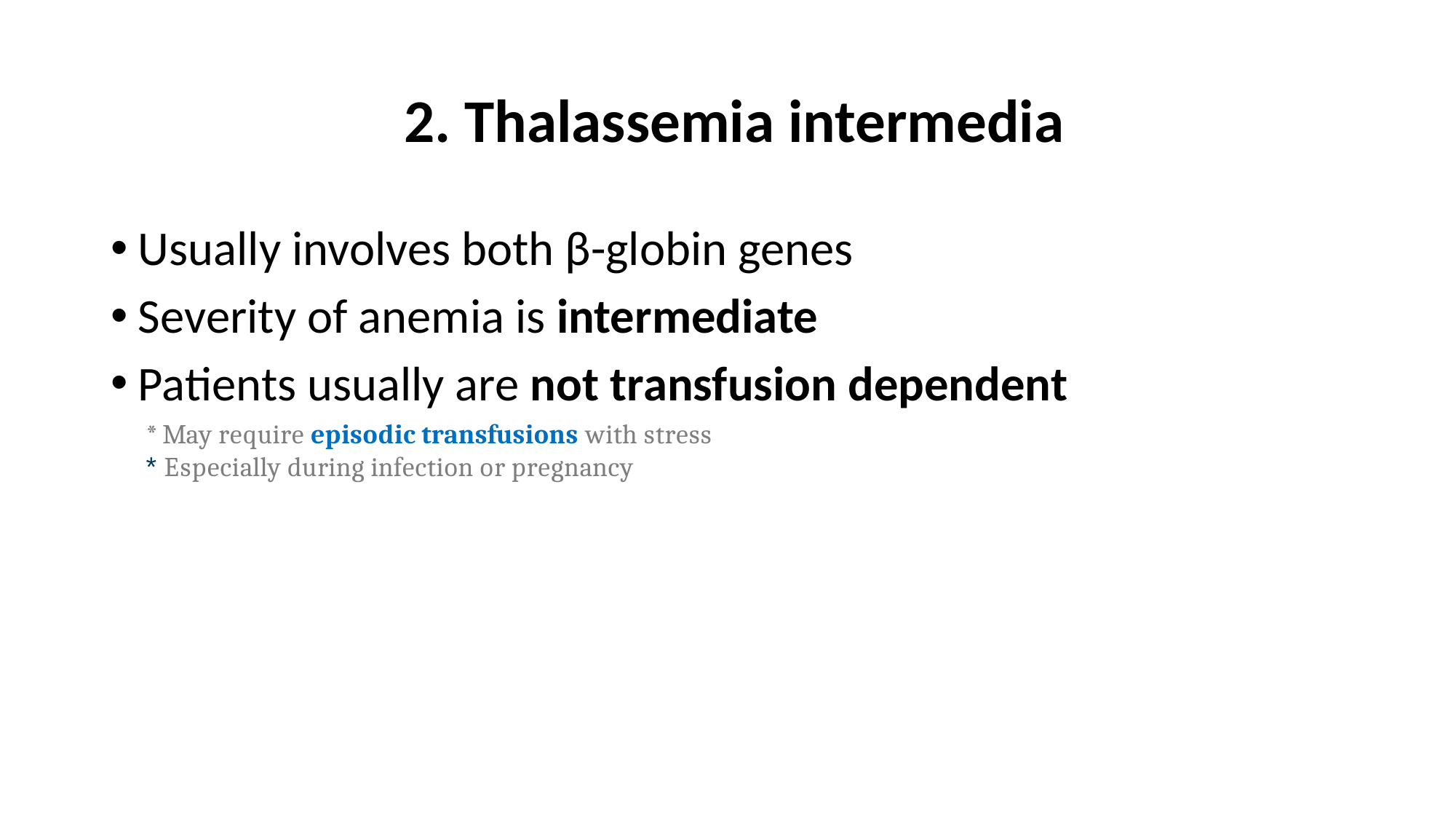

# 2. Thalassemia intermedia
Usually involves both β-globin genes
Severity of anemia is intermediate
Patients usually are not transfusion dependent

* May require episodic transfusions with stress
* Especially during infection or pregnancy